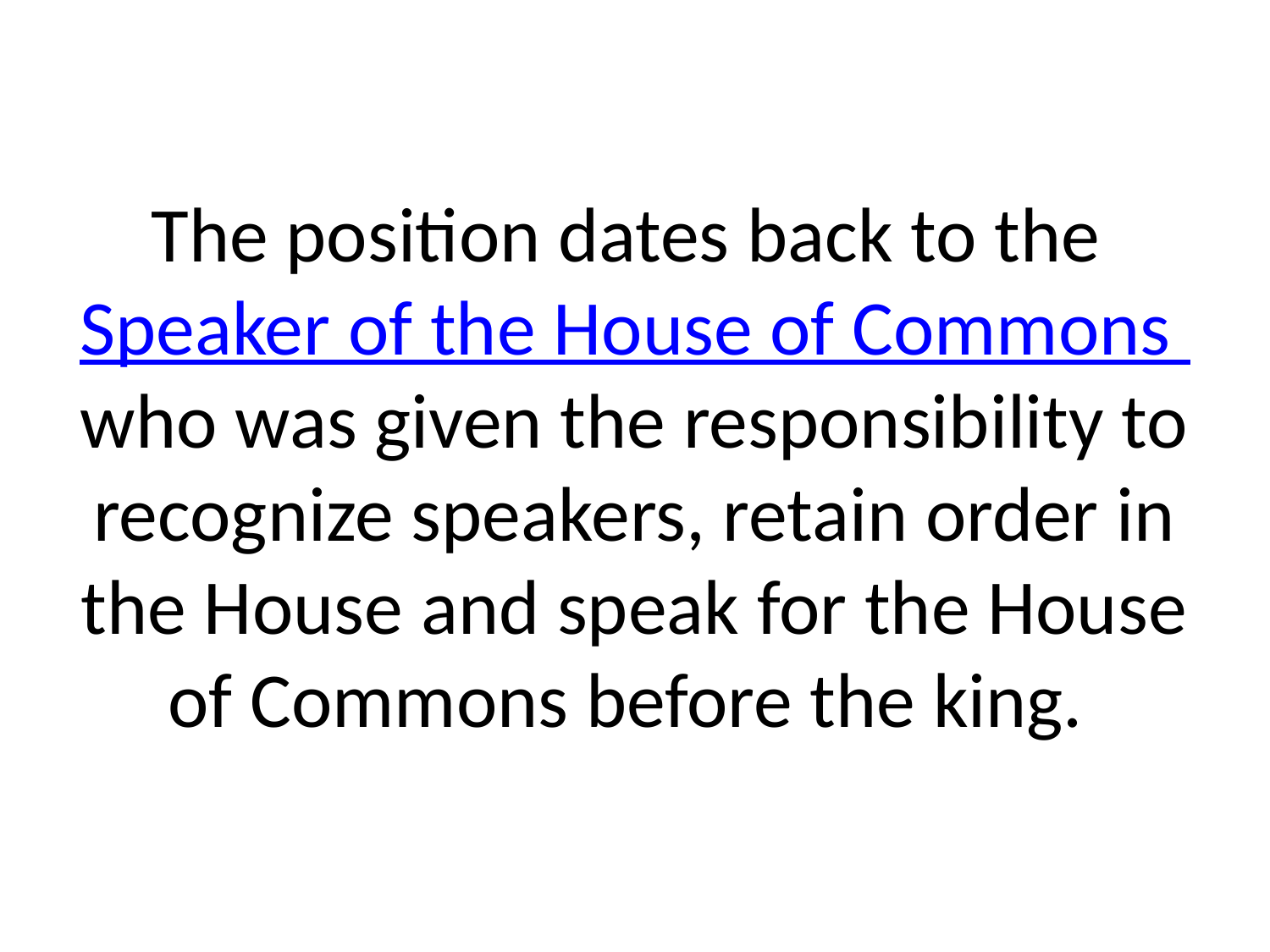

# The position dates back to the Speaker of the House of Commons who was given the responsibility to recognize speakers, retain order in the House and speak for the House of Commons before the king.